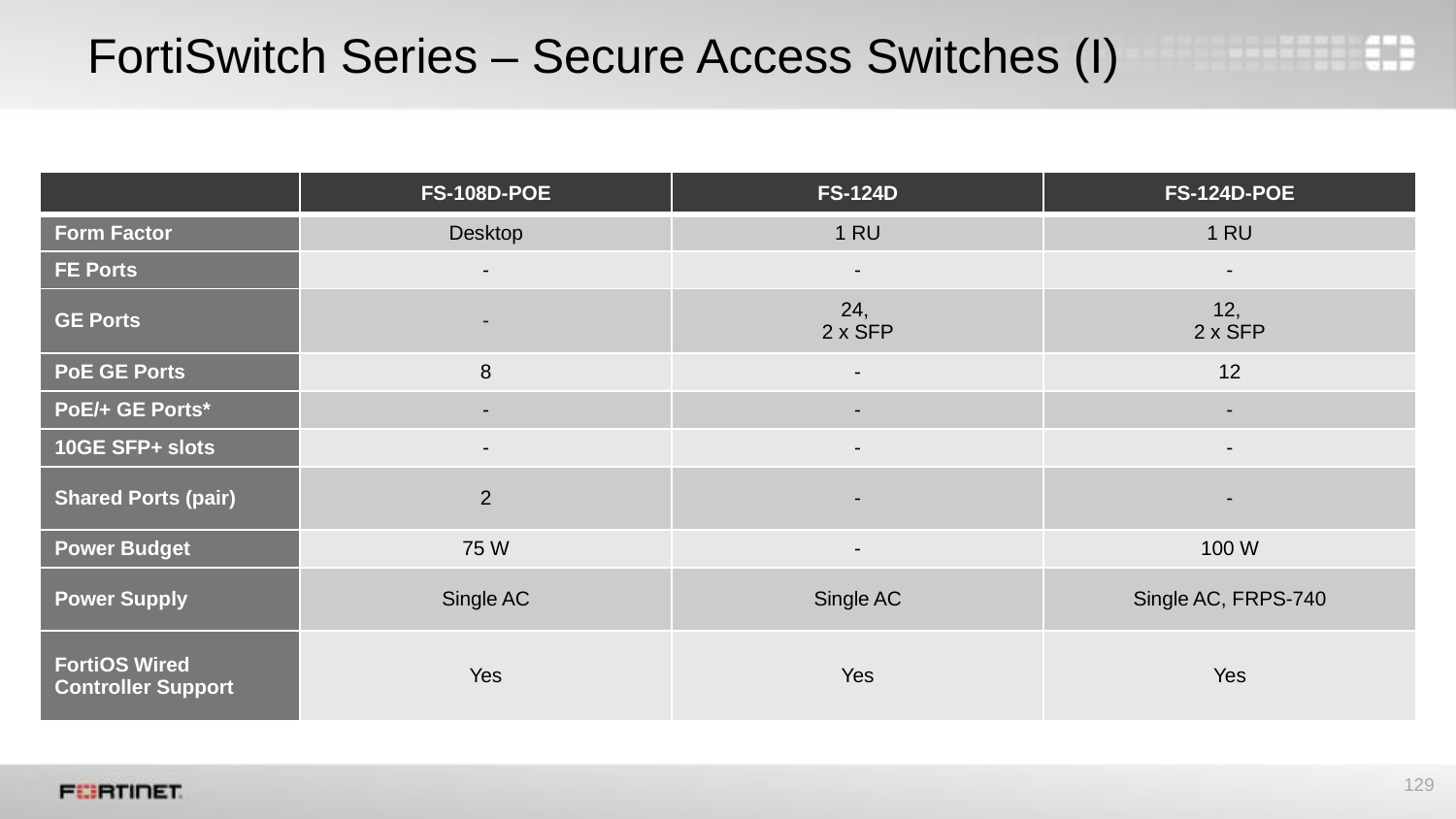

# FortiSwitch Series – Secure Access Switches (I)
|  | FS-108D-POE | FS-124D | FS-124D-POE |
| --- | --- | --- | --- |
| Form Factor | Desktop | 1 RU | 1 RU |
| FE Ports | - | - | - |
| GE Ports | - | 24, 2 x SFP | 12, 2 x SFP |
| PoE GE Ports | 8 | - | 12 |
| PoE/+ GE Ports\* | - | - | - |
| 10GE SFP+ slots | - | - | - |
| Shared Ports (pair) | 2 | - | - |
| Power Budget | 75 W | - | 100 W |
| Power Supply | Single AC | Single AC | Single AC, FRPS-740 |
| FortiOS Wired Controller Support | Yes | Yes | Yes |